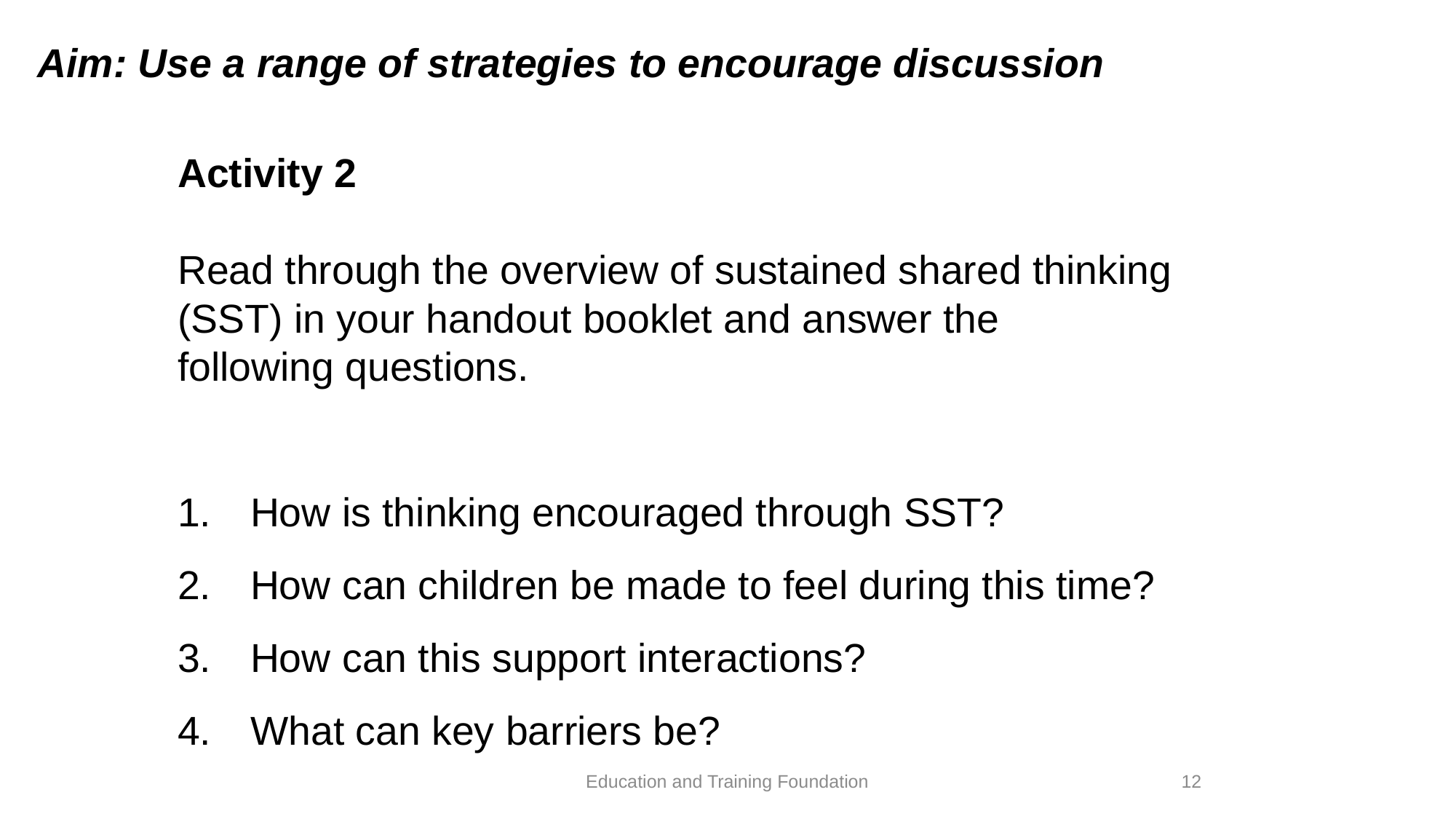

Aim: Use a range of strategies to encourage discussion

Activity 2 ​
​
Read through the overview of sustained shared thinking (SST) in your handout booklet and answer the following questions.​

How is thinking encouraged through SST?​
How can children be made to feel during this time?​
How can this support interactions?​
What can key barriers be?
Education and Training Foundation
12